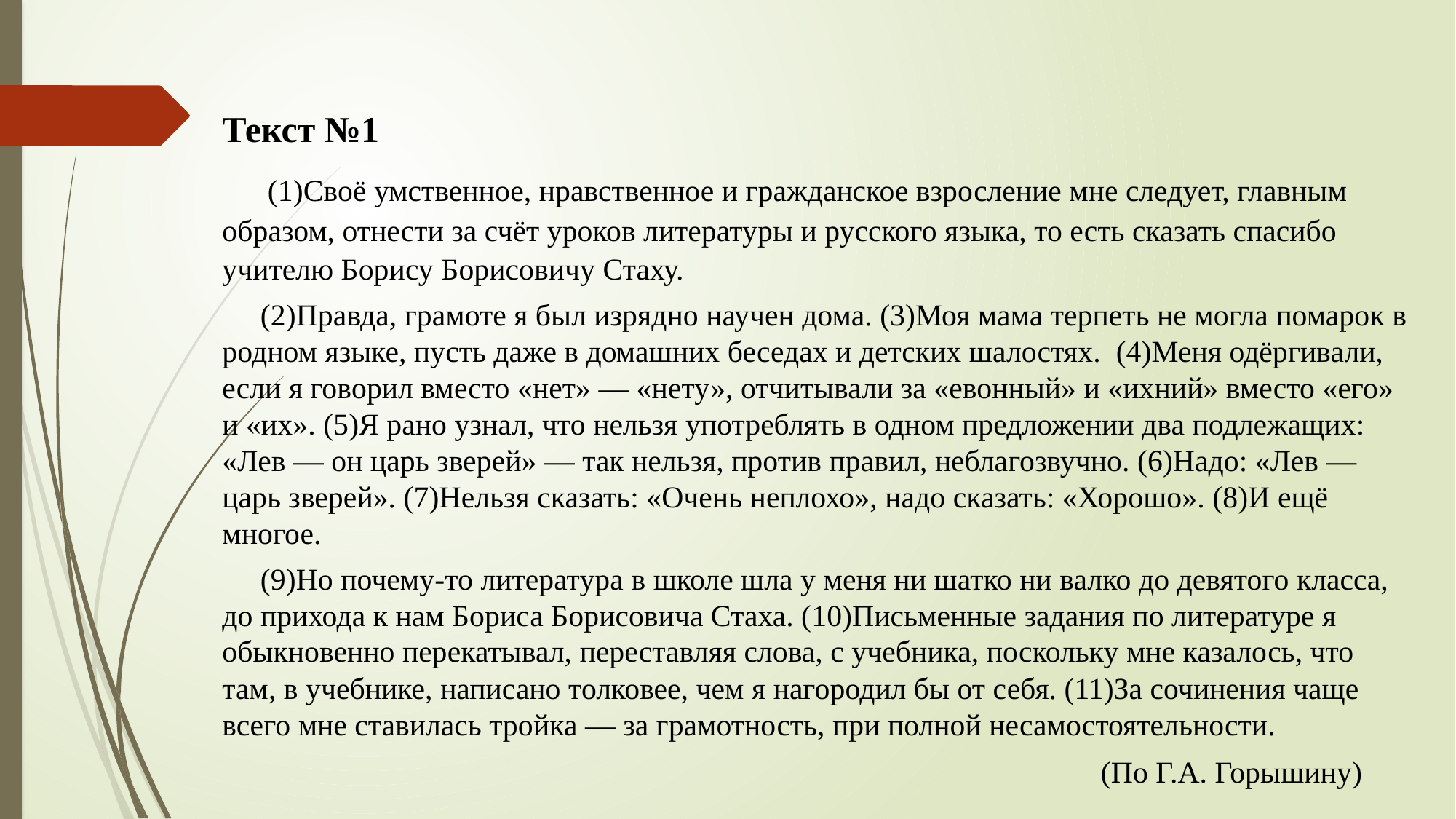

Текст №1
     (1)Своё умственное, нравственное и гражданское взросление мне следует, главным образом, отнести за счёт уроков литературы и русского языка, то есть сказать спасибо учителю Борису Борисовичу Стаху.
     (2)Правда, грамоте я был изрядно научен дома. (3)Моя мама терпеть не могла помарок в родном языке, пусть даже в домашних беседах и детских шалостях.  (4)Меня одёргивали, если я говорил вместо «нет» — «нету», отчитывали за «евонный» и «ихний» вместо «его» и «их». (5)Я рано узнал, что нельзя употреблять в одном предложении два подлежащих: «Лев — он царь зверей» — так нельзя, против правил, неблагозвучно. (6)Надо: «Лев — царь зверей». (7)Нельзя сказать: «Очень неплохо», надо сказать: «Хорошо». (8)И ещё многое.
     (9)Но почему-то литература в школе шла у меня ни шатко ни валко до девятого класса, до прихода к нам Бориса Борисовича Стаха. (10)Письменные задания по литературе я обыкновенно перекатывал, переставляя слова, с учебника, поскольку мне казалось, что там, в учебнике, написано толковее, чем я нагородил бы от себя. (11)За сочинения чаще всего мне ставилась тройка — за грамотность, при полной несамостоятельности.
                                                                                                                   (По Г.А. Горышину)